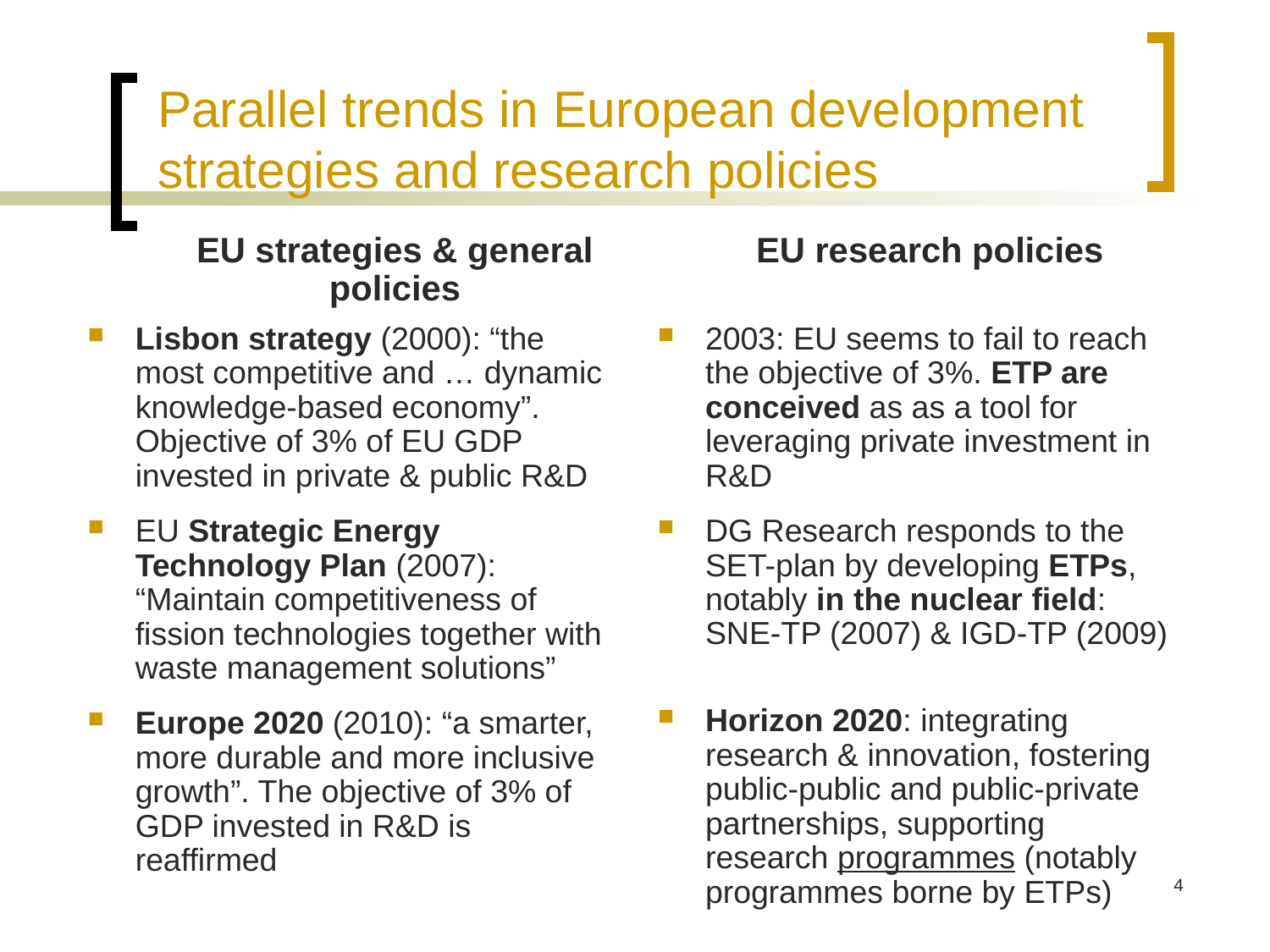

Parallel trends in European development strategies and research policies
EU strategies & general policies
EU research policies
Lisbon strategy (2000): “the most competitive and … dynamic knowledge-based economy”. Objective of 3% of EU GDP invested in private & public R&D
EU Strategic Energy Technology Plan (2007): “Maintain competitiveness of fission technologies together with waste management solutions”
Europe 2020 (2010): “a smarter, more durable and more inclusive growth”. The objective of 3% of GDP invested in R&D is reaffirmed

2003: EU seems to fail to reach the objective of 3%. ETP are conceived as as a tool for leveraging private investment in R&D
DG Research responds to the SET-plan by developing ETPs, notably in the nuclear field: SNE-TP (2007) & IGD-TP (2009)
Horizon 2020: integrating research & innovation, fostering public-public and public-private partnerships, supporting research programmes (notably programmes borne by ETPs)
4